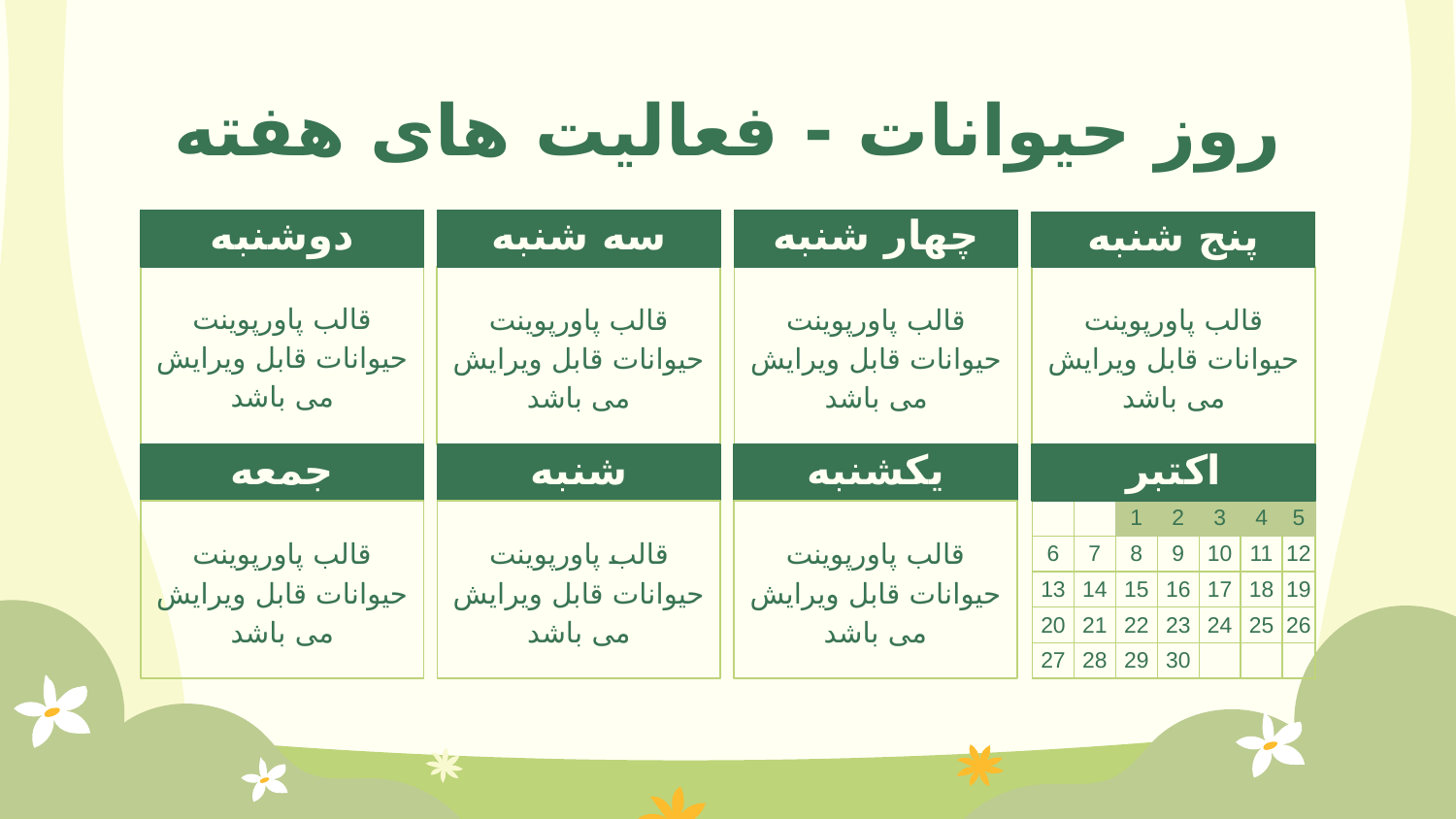

# روز حیوانات - فعالیت های هفته
دوشنبه
سه شنبه
چهار شنبه
پنج شنبه
قالب پاورپوینت حیوانات قابل ویرایش می باشد
قالب پاورپوینت حیوانات قابل ویرایش می باشد
قالب پاورپوینت حیوانات قابل ویرایش می باشد
قالب پاورپوینت حیوانات قابل ویرایش می باشد
اکتبر
جمعه
شنبه
یکشنبه
|  |  | 1 | 2 | 3 | 4 | 5 |
| --- | --- | --- | --- | --- | --- | --- |
| 6 | 7 | 8 | 9 | 10 | 11 | 12 |
| 13 | 14 | 15 | 16 | 17 | 18 | 19 |
| 20 | 21 | 22 | 23 | 24 | 25 | 26 |
| 27 | 28 | 29 | 30 |  |  |  |
قالب پاورپوینت حیوانات قابل ویرایش می باشد
قالب پاورپوینت حیوانات قابل ویرایش می باشد
قالب پاورپوینت حیوانات قابل ویرایش می باشد